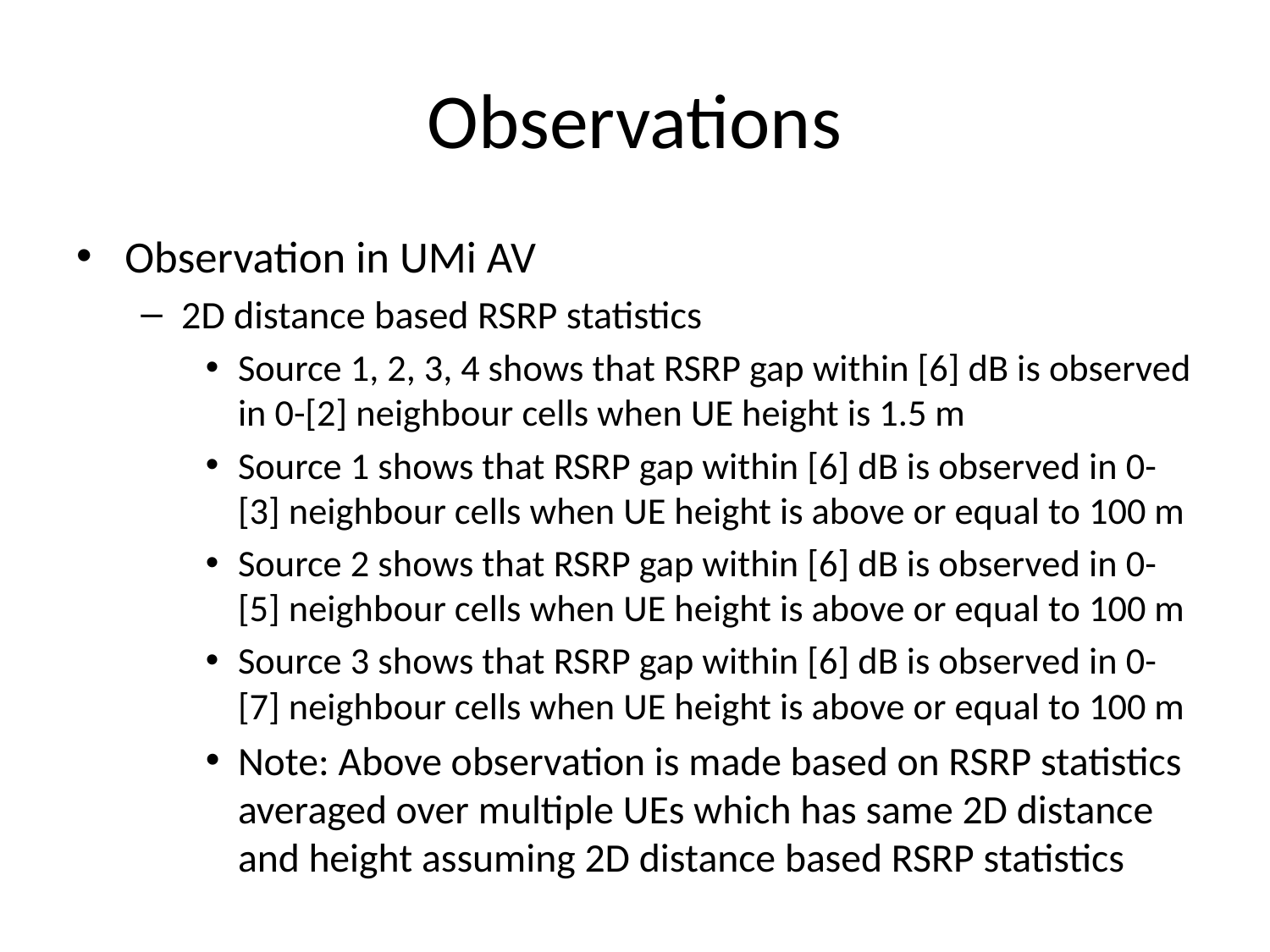

# Observations
Observation in UMi AV
2D distance based RSRP statistics
Source 1, 2, 3, 4 shows that RSRP gap within [6] dB is observed in 0-[2] neighbour cells when UE height is 1.5 m
Source 1 shows that RSRP gap within [6] dB is observed in 0-[3] neighbour cells when UE height is above or equal to 100 m
Source 2 shows that RSRP gap within [6] dB is observed in 0-[5] neighbour cells when UE height is above or equal to 100 m
Source 3 shows that RSRP gap within [6] dB is observed in 0-[7] neighbour cells when UE height is above or equal to 100 m
Note: Above observation is made based on RSRP statistics averaged over multiple UEs which has same 2D distance and height assuming 2D distance based RSRP statistics